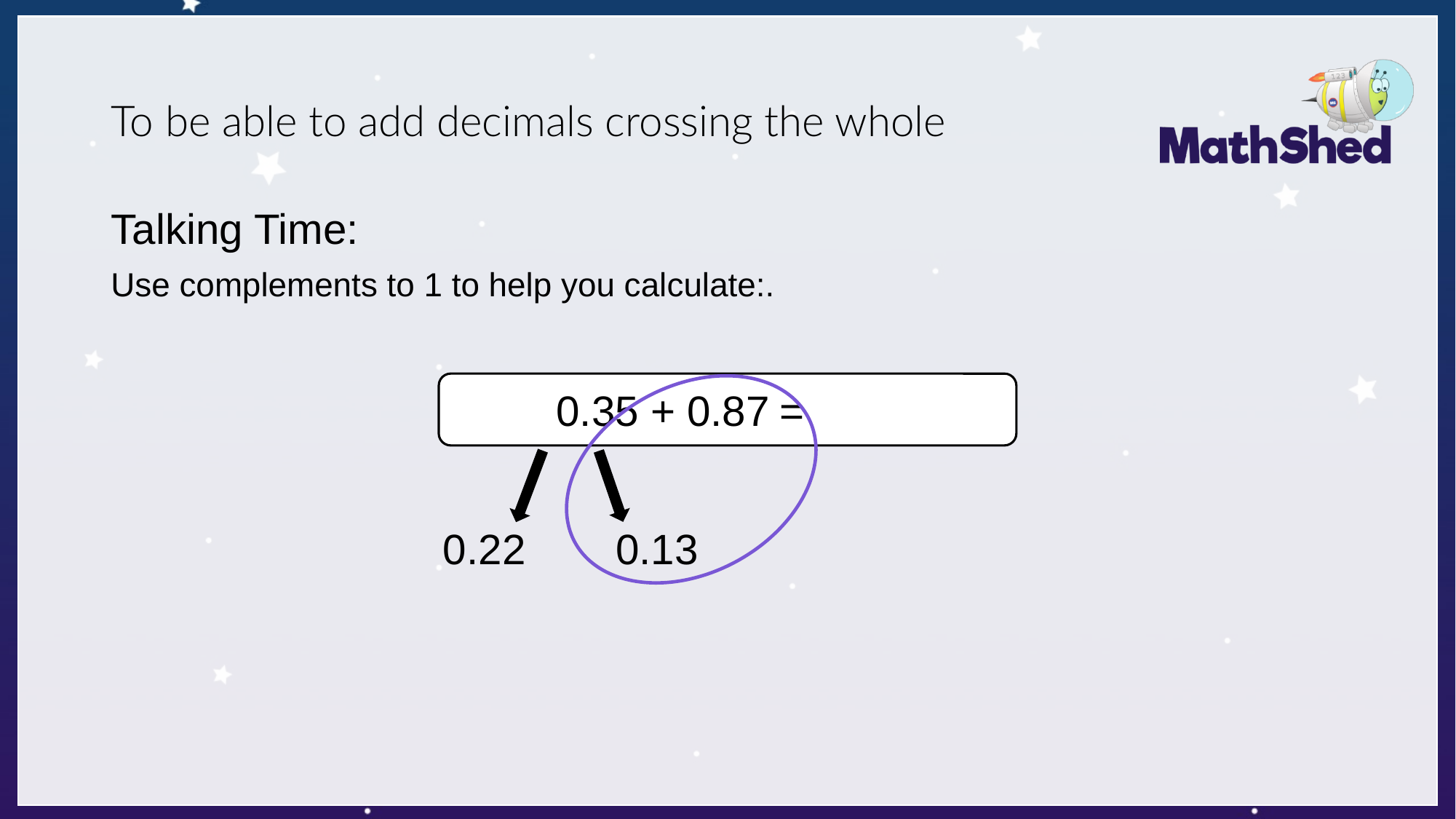

# To be able to add decimals crossing the whole
Talking Time:
Use complements to 1 to help you calculate:.

0.35 + 0.87 = 1.22

0.13
0.22